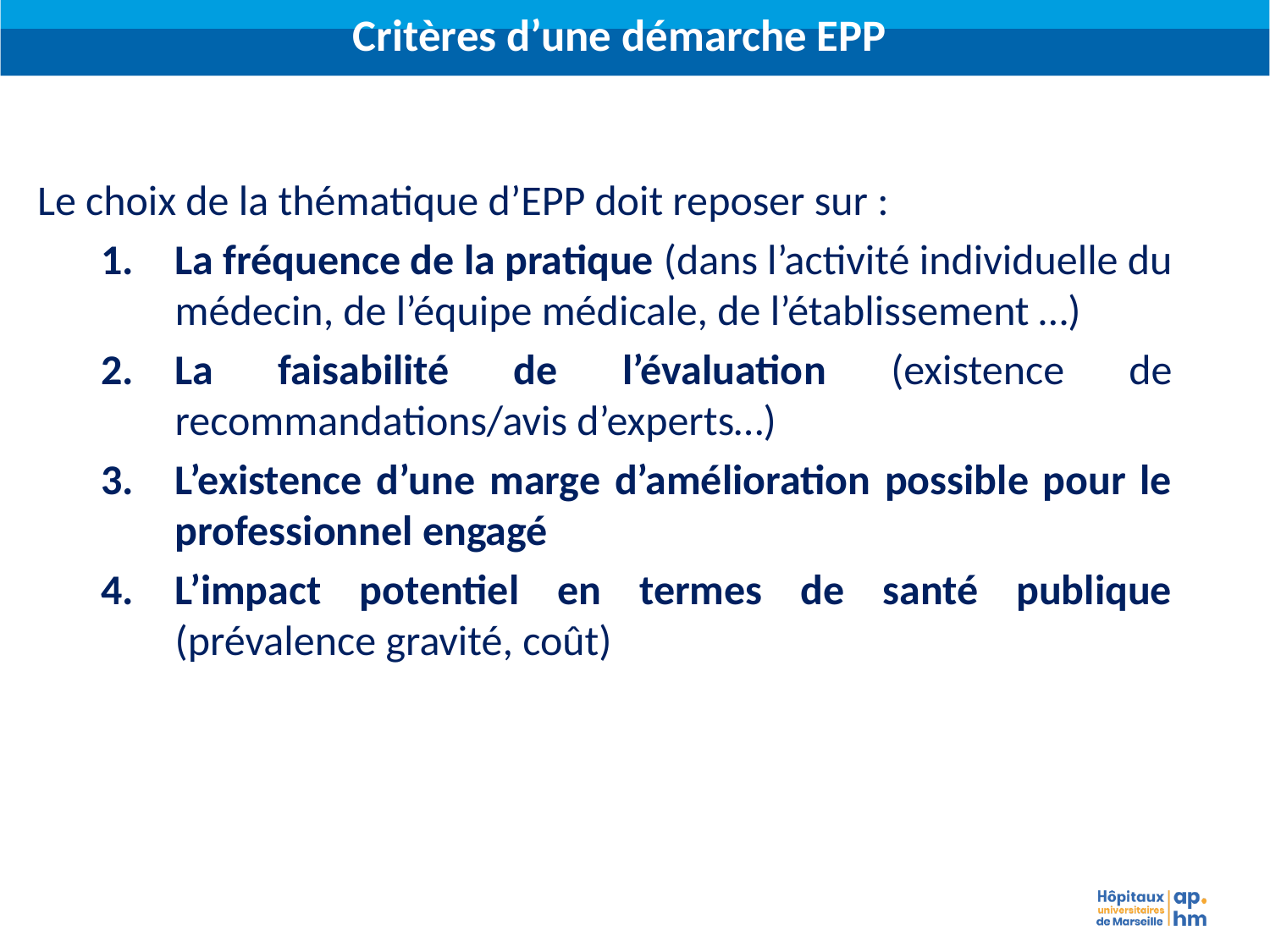

Critères d’une démarche EPP

Le choix de la thématique d’EPP doit reposer sur :
La fréquence de la pratique (dans l’activité individuelle du médecin, de l’équipe médicale, de l’établissement …)
La faisabilité de l’évaluation (existence de recommandations/avis d’experts…)
L’existence d’une marge d’amélioration possible pour le professionnel engagé
L’impact potentiel en termes de santé publique (prévalence gravité, coût)